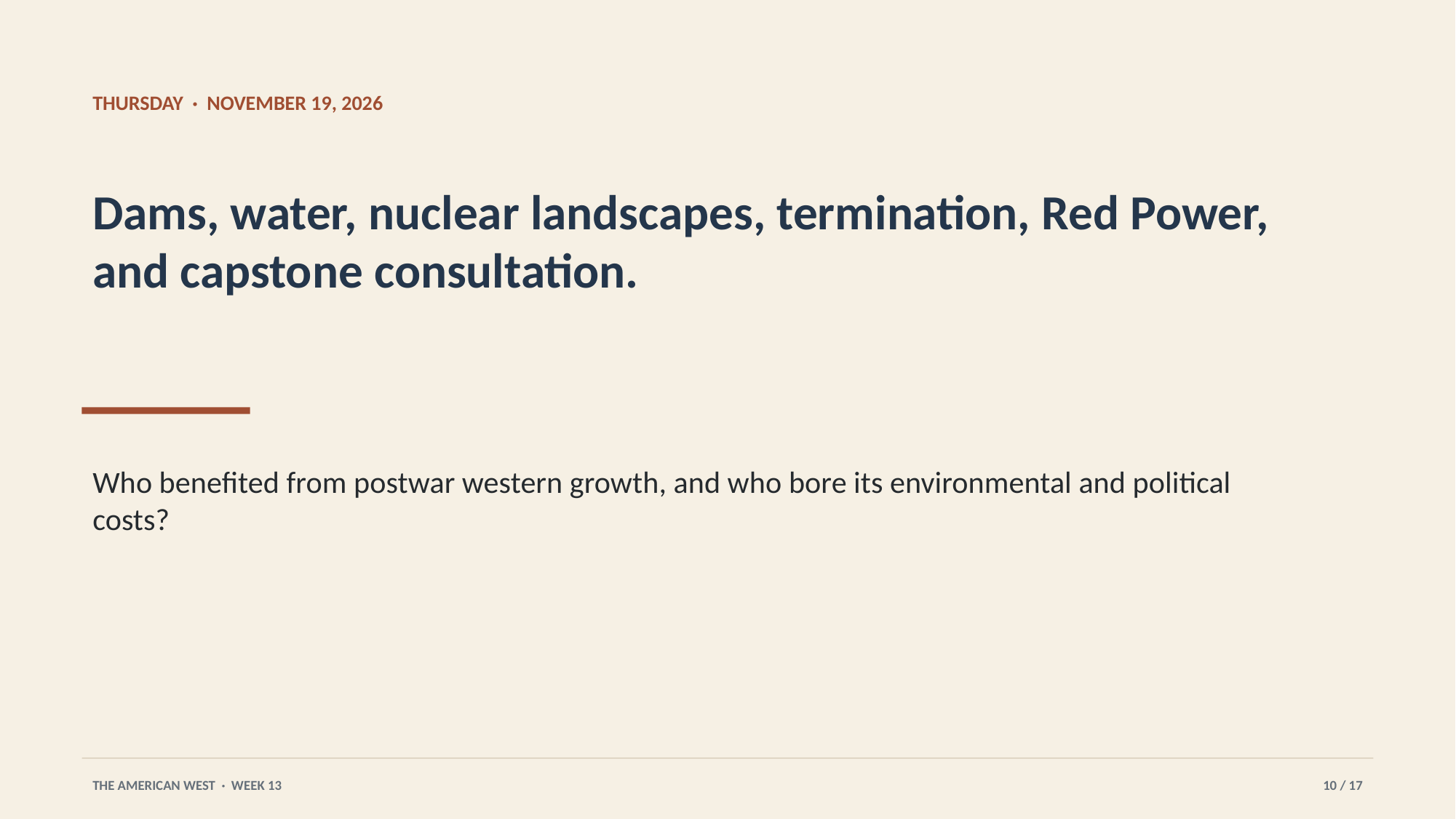

THURSDAY  ·  NOVEMBER 19, 2026
Dams, water, nuclear landscapes, termination, Red Power, and capstone consultation.

Who benefited from postwar western growth, and who bore its environmental and political costs?

THE AMERICAN WEST  ·  WEEK 13
10 / 17